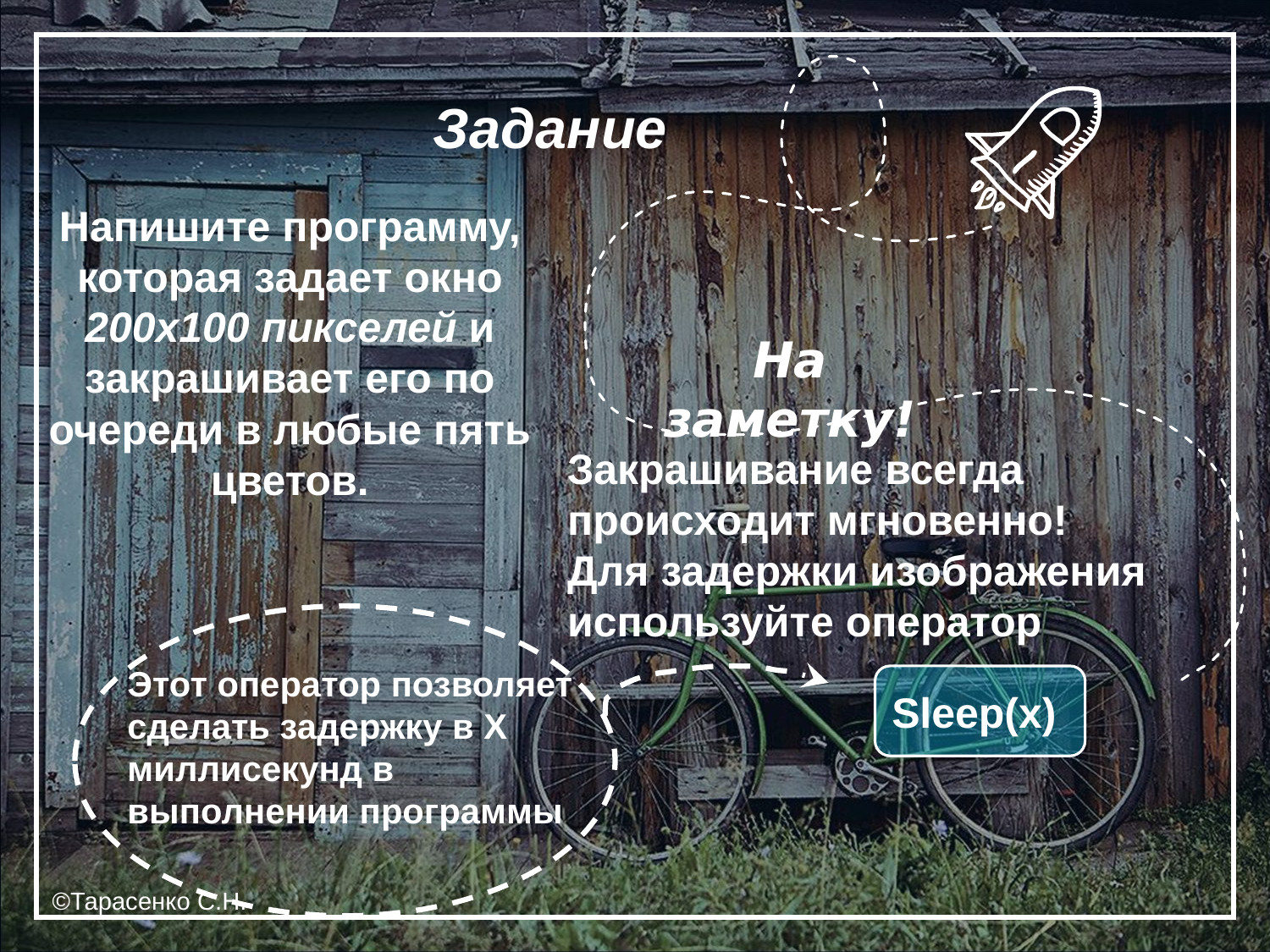

Задание

Напишите программу, которая задает окно 200х100 пикселей и закрашивает его по очереди в любые пять цветов.
На заметку!
Закрашивание всегда происходит мгновенно!
Для задержки изображения используйте оператор

Этот оператор позволяет сделать задержку в Х миллисекунд в выполнении программы

Sleep(x)